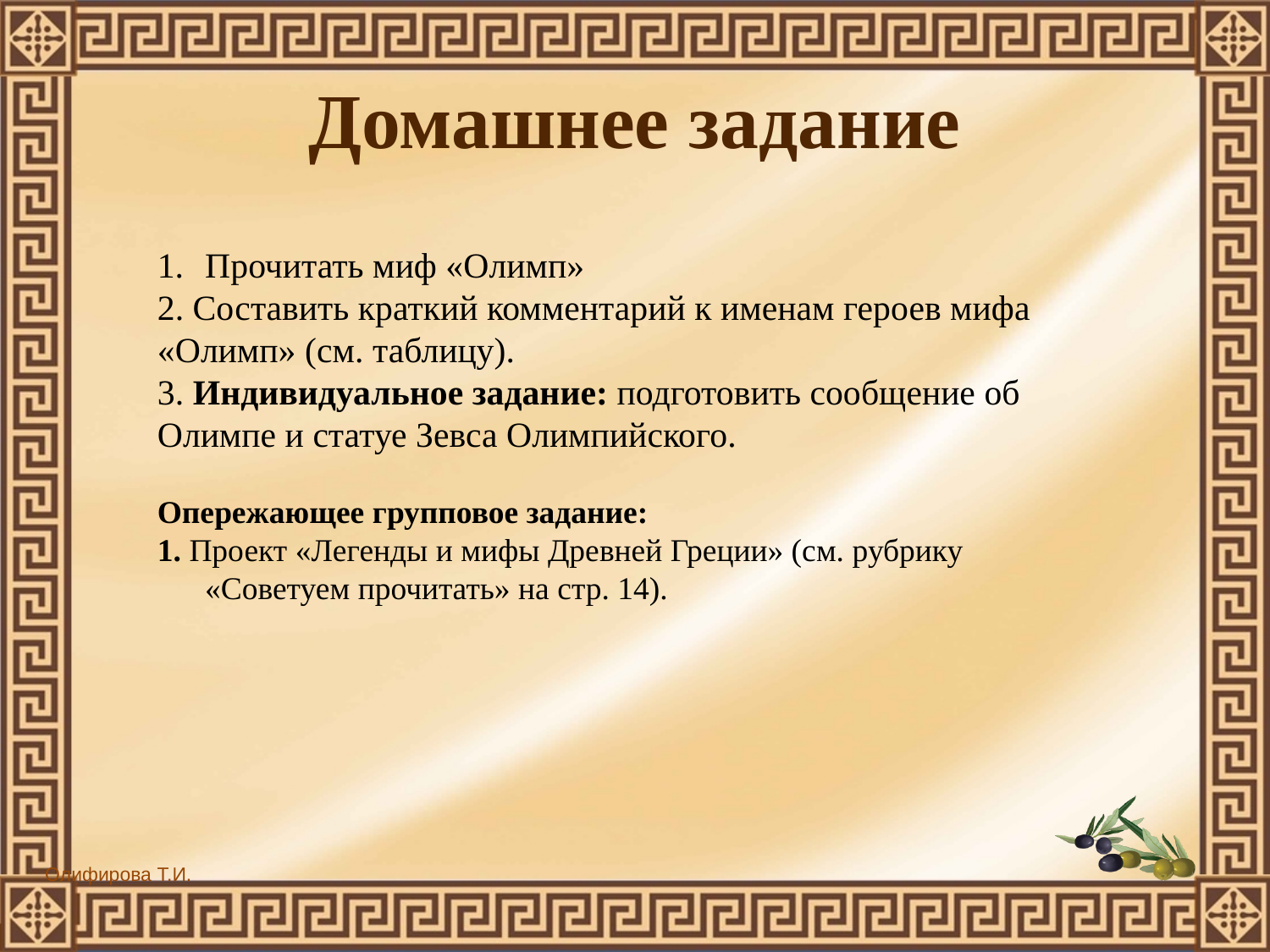

# Домашнее задание
Прочитать миф «Олимп»
2. Составить краткий комментарий к именам героев мифа «Олимп» (см. таблицу).
3. Индивидуальное задание: подготовить сообщение об Олимпе и статуе Зевса Олимпийского.

Опережающее групповое задание:
1. Проект «Легенды и мифы Древней Греции» (см. рубрику «Советуем прочитать» на стр. 14).